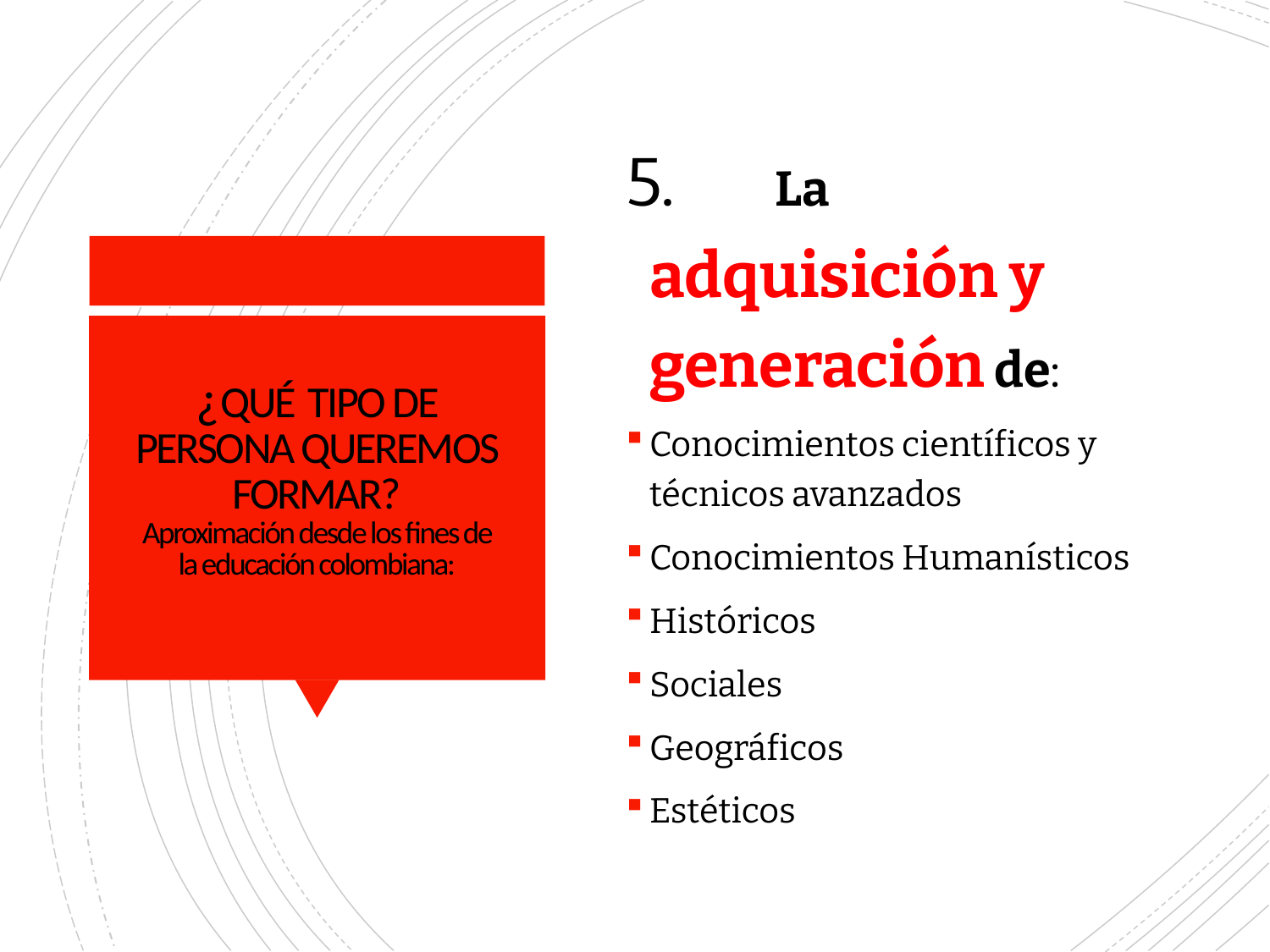

5.	La adquisición y generación de:
Conocimientos científicos y técnicos avanzados
Conocimientos Humanísticos
Históricos
Sociales
Geográficos
Estéticos
# ¿QUÉ TIPO DE PERSONA QUEREMOS FORMAR? Aproximación desde los fines de la educación colombiana: